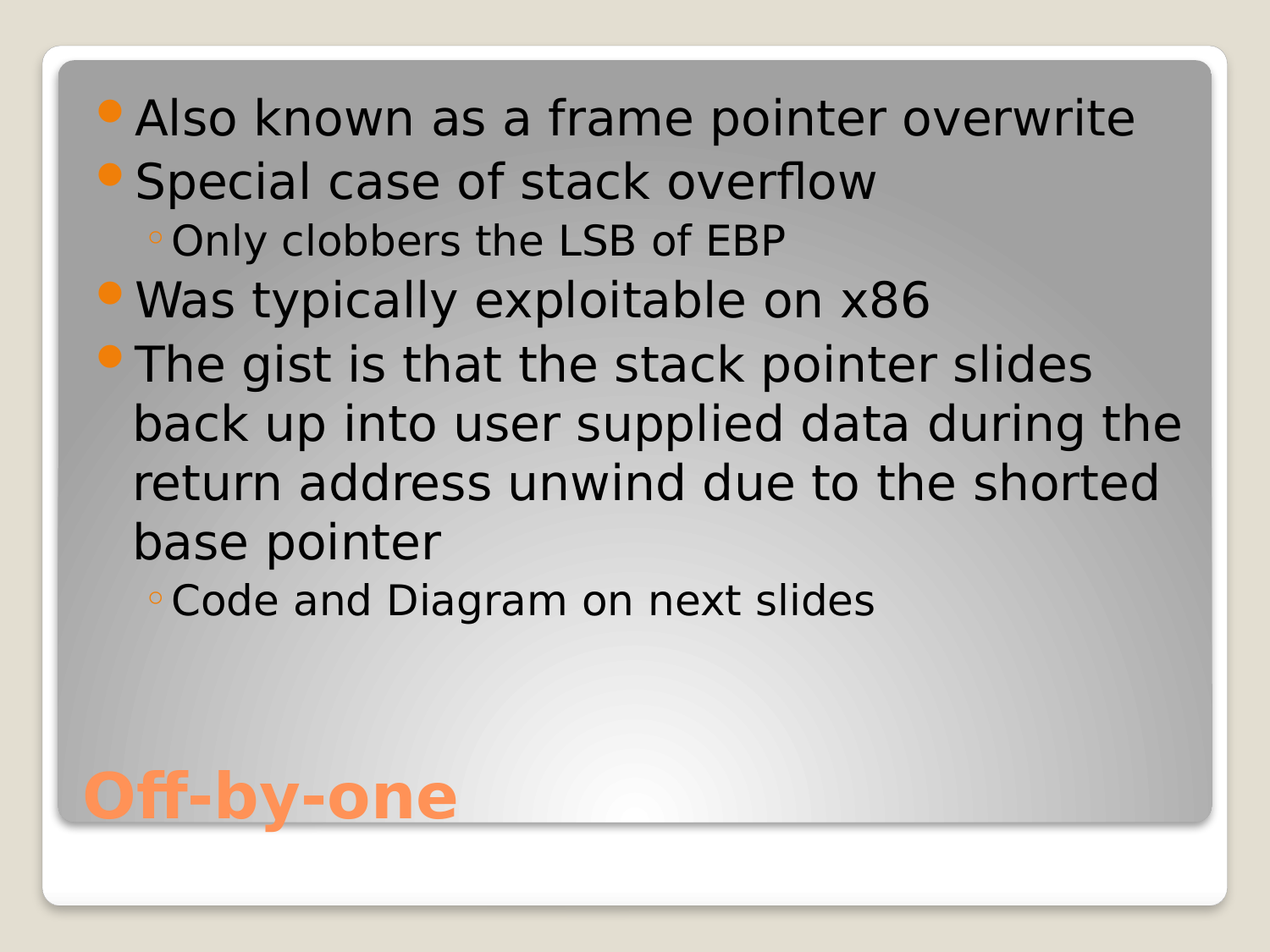

Also known as a frame pointer overwrite
Special case of stack overflow
Only clobbers the LSB of EBP
Was typically exploitable on x86
The gist is that the stack pointer slides back up into user supplied data during the return address unwind due to the shorted base pointer
Code and Diagram on next slides
# Off-by-one